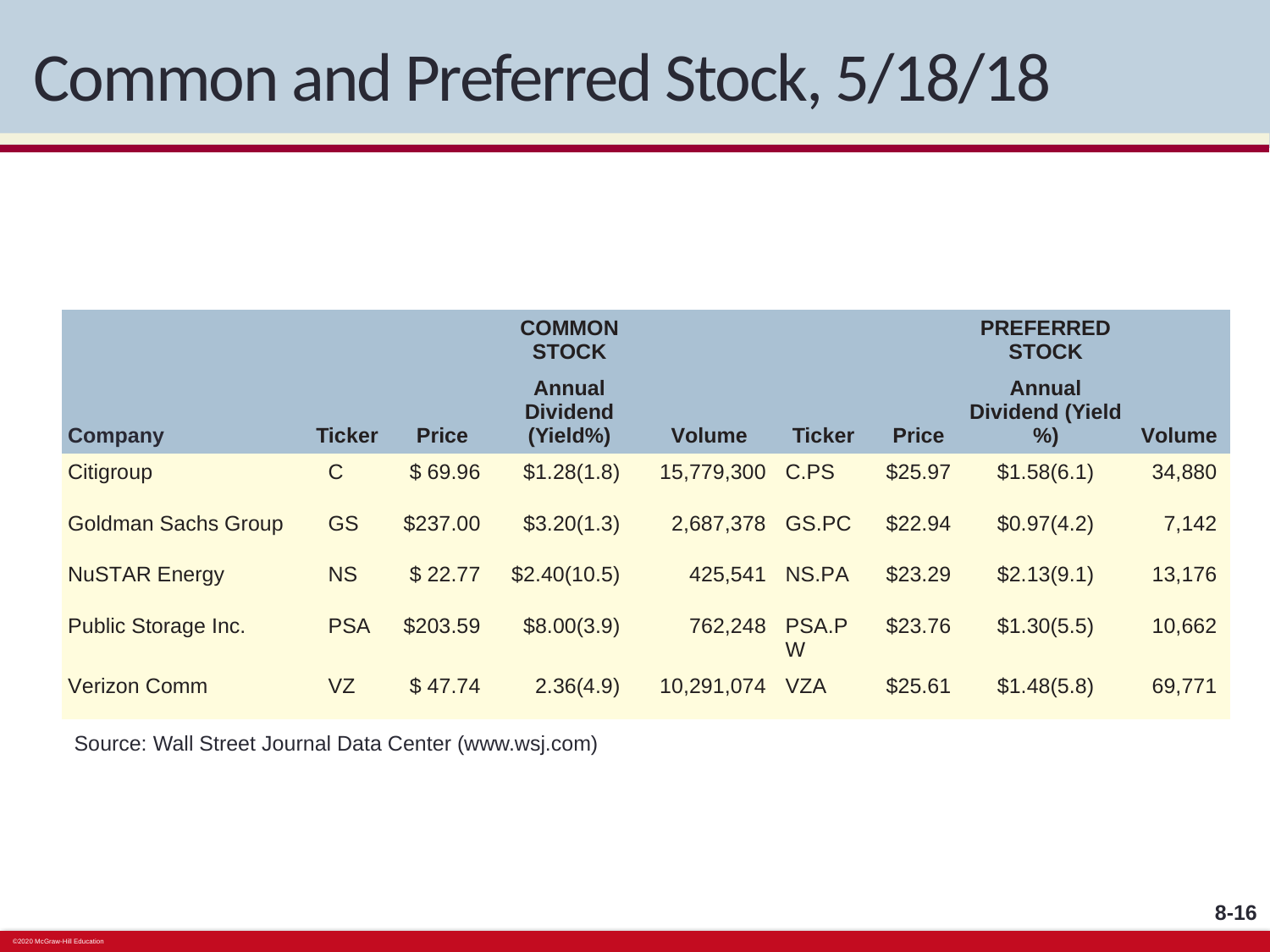

# Common and Preferred Stock, 5/18/18
|  |  |  | COMMON STOCK |  |  |  | PREFERRED STOCK |  |
| --- | --- | --- | --- | --- | --- | --- | --- | --- |
| Company | Ticker | Price | Annual Dividend (Yield%) | Volume | Ticker | Price | Annual Dividend (Yield%) | Volume |
| Citigroup | C | $ 69.96 | $1.28(1.8) | 15,779,300 | C.PS | $25.97 | $1.58(6.1) | 34,880 |
| Goldman Sachs Group | GS | $237.00 | $3.20(1.3) | 2,687,378 | GS.PC | $22.94 | $0.97(4.2) | 7,142 |
| NuSTAR Energy | NS | $ 22.77 | $2.40(10.5) | 425,541 | NS.PA | $23.29 | $2.13(9.1) | 13,176 |
| Public Storage Inc. | PSA | $203.59 | $8.00(3.9) | 762,248 | PSA.PW | $23.76 | $1.30(5.5) | 10,662 |
| Verizon Comm | VZ | $ 47.74 | 2.36(4.9) | 10,291,074 | VZA | $25.61 | $1.48(5.8) | 69,771 |
Source: Wall Street Journal Data Center (www.wsj.com)